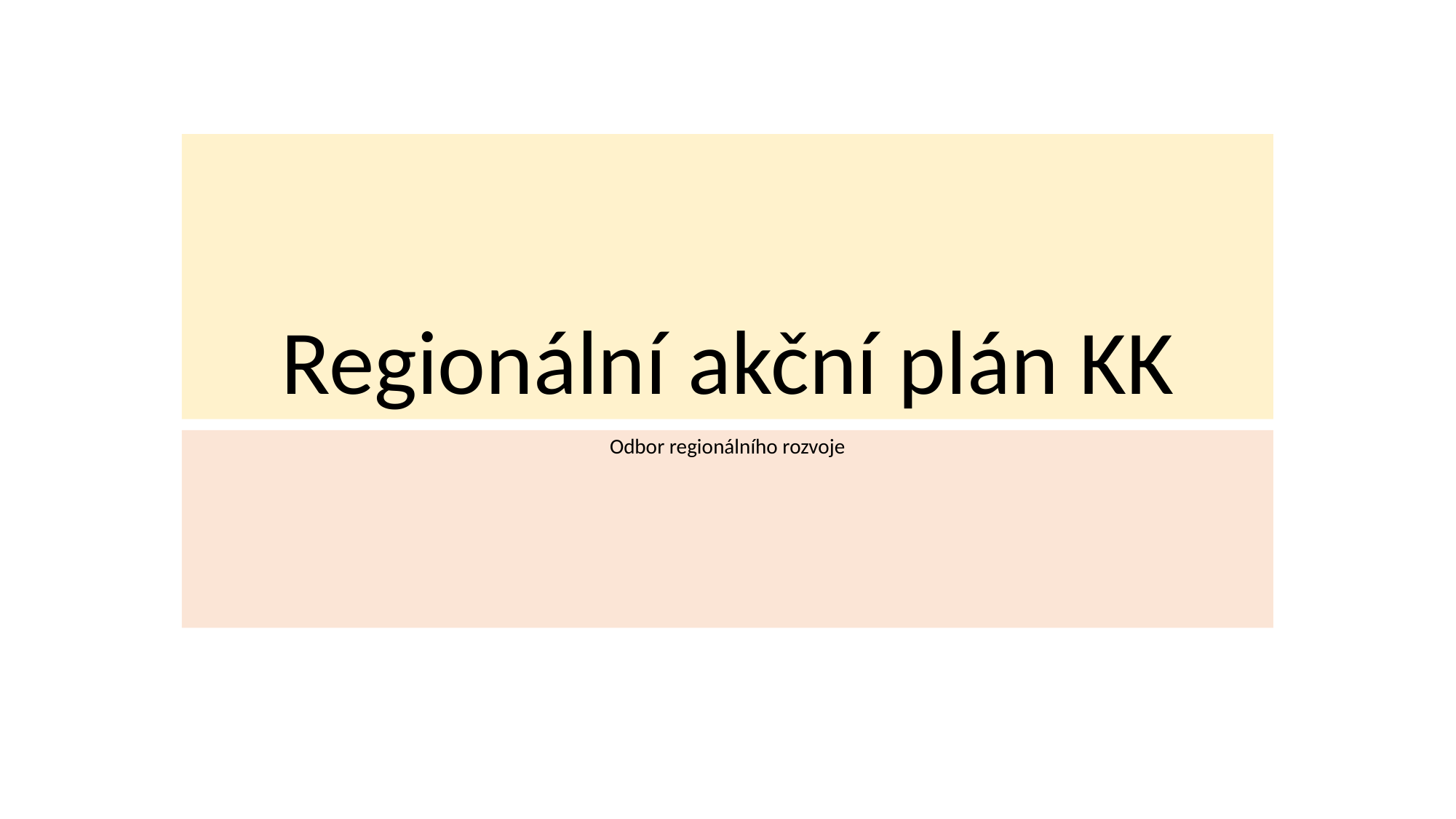

# Regionální akční plán KK
Odbor regionálního rozvoje